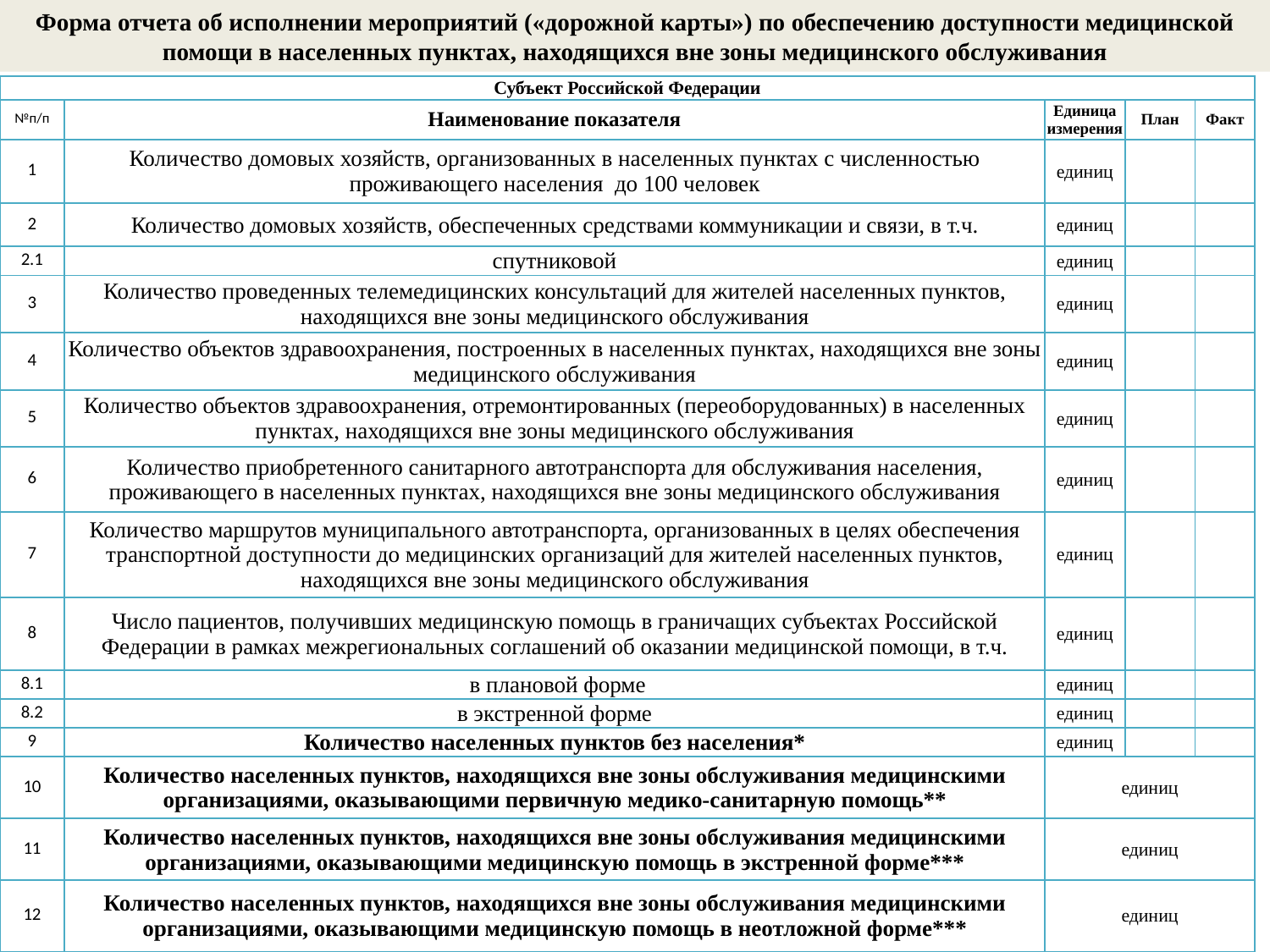

Форма отчета об исполнении мероприятий («дорожной карты») по обеспечению доступности медицинской помощи в населенных пунктах, находящихся вне зоны медицинского обслуживания
| Субъект Российской Федерации |  |  |  |  |
| --- | --- | --- | --- | --- |
| №п/п | Наименование показателя | Единица измерения | План | Факт |
| 1 | Количество домовых хозяйств, организованных в населенных пунктах с численностью проживающего населения до 100 человек | единиц |  |  |
| 2 | Количество домовых хозяйств, обеспеченных средствами коммуникации и связи, в т.ч. | единиц |  |  |
| 2.1 | спутниковой | единиц |  |  |
| 3 | Количество проведенных телемедицинских консультаций для жителей населенных пунктов, находящихся вне зоны медицинского обслуживания | единиц |  |  |
| 4 | Количество объектов здравоохранения, построенных в населенных пунктах, находящихся вне зоны медицинского обслуживания | единиц |  |  |
| 5 | Количество объектов здравоохранения, отремонтированных (переоборудованных) в населенных пунктах, находящихся вне зоны медицинского обслуживания | единиц |  |  |
| 6 | Количество приобретенного санитарного автотранспорта для обслуживания населения, проживающего в населенных пунктах, находящихся вне зоны медицинского обслуживания | единиц |  |  |
| 7 | Количество маршрутов муниципального автотранспорта, организованных в целях обеспечения транспортной доступности до медицинских организаций для жителей населенных пунктов, находящихся вне зоны медицинского обслуживания | единиц |  |  |
| 8 | Число пациентов, получивших медицинскую помощь в граничащих субъектах Российской Федерации в рамках межрегиональных соглашений об оказании медицинской помощи, в т.ч. | единиц |  |  |
| 8.1 | в плановой форме | единиц |  |  |
| 8.2 | в экстренной форме | единиц |  |  |
| 9 | Количество населенных пунктов без населения\* | единиц |  |  |
| 10 | Количество населенных пунктов, находящихся вне зоны обслуживания медицинскими организациями, оказывающими первичную медико-санитарную помощь\*\* | единиц |  |  |
| 11 | Количество населенных пунктов, находящихся вне зоны обслуживания медицинскими организациями, оказывающими медицинскую помощь в экстренной форме\*\*\* | единиц |  |  |
| 12 | Количество населенных пунктов, находящихся вне зоны обслуживания медицинскими организациями, оказывающими медицинскую помощь в неотложной форме\*\*\* | единиц |  |  |